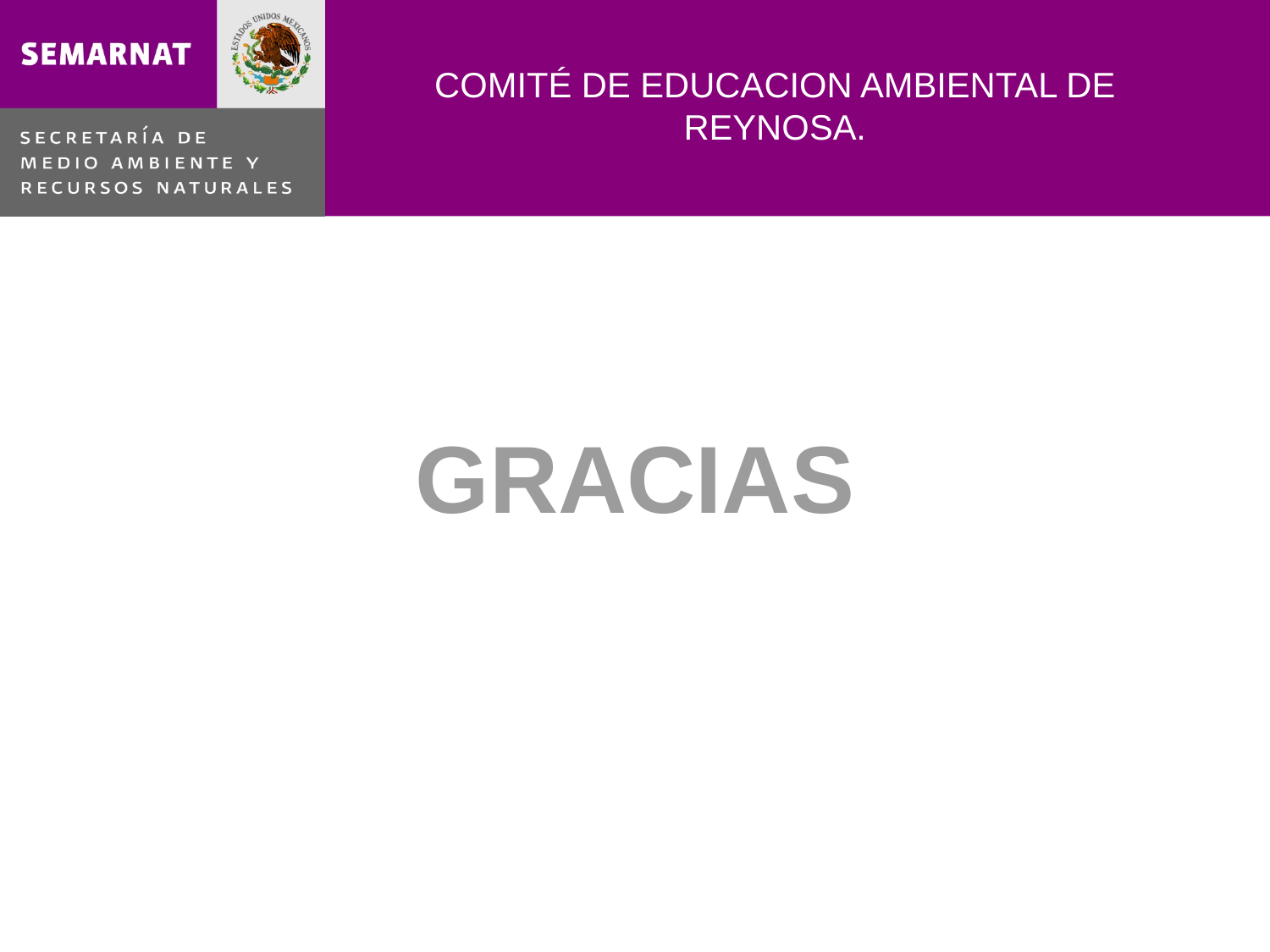

COMITÉ DE EDUCACION AMBIENTAL DE REYNOSA.

GRACIAS